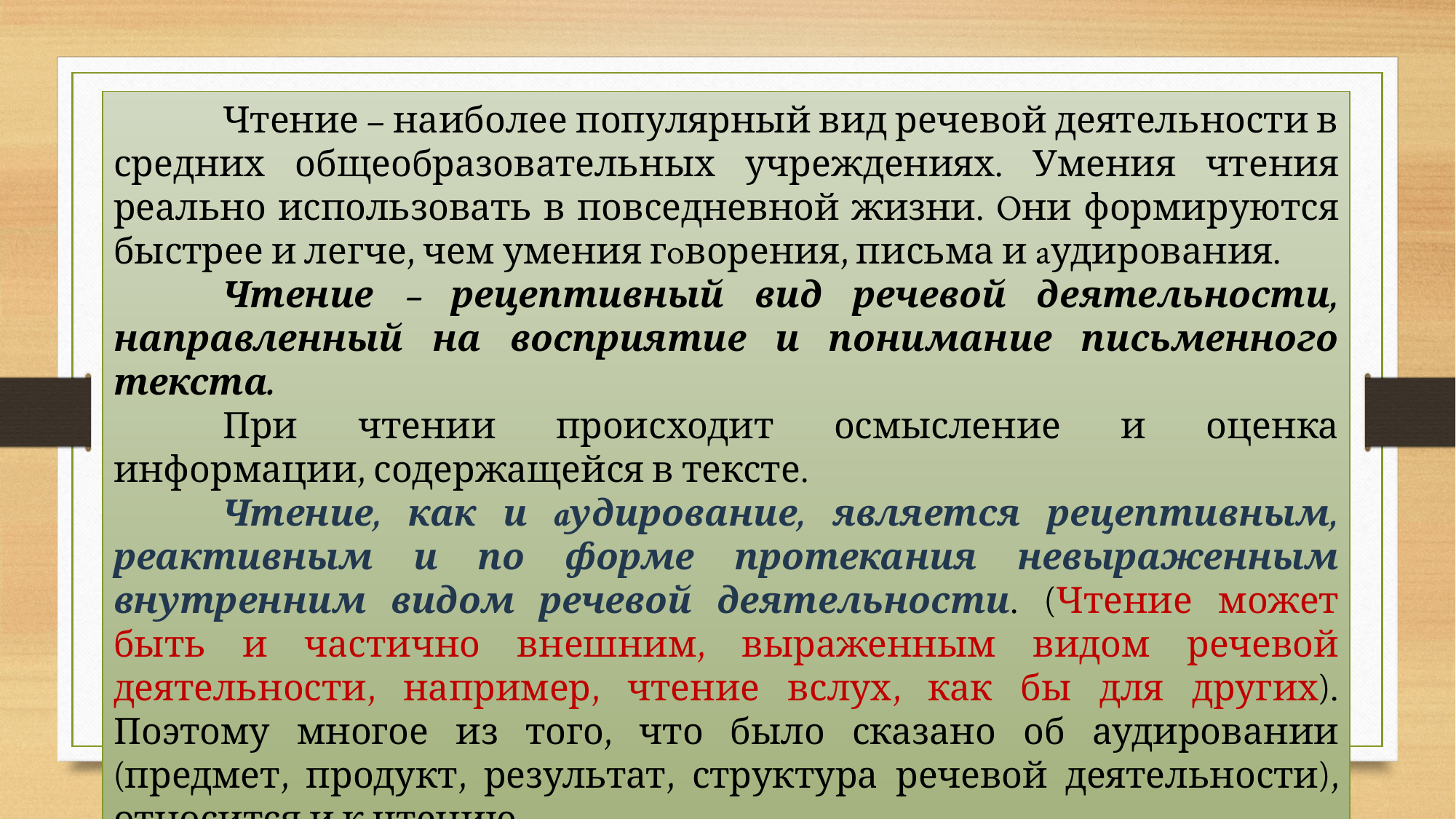

Чтение – наиболее популярный вид речевой деятельности в средних общеобразовательных учреждениях. Умения чтения реально использовать в повседневной жизни. Oни формируются быстрее и легче, чем умения гoворения, письма и aудирования.
	Чтение – рецептивный вид речевой деятельности, направленный на восприятие и понимание письменного текста.
	При чтении происходит осмысление и оценка информации, содержащейся в тексте.
	Чтение, как и aудирование, является рецептивным, реактивным и по форме протекания невыраженным внутренним видом речевой деятельности. (Чтение может быть и частично внешним, выраженным видом речевой деятельности, например, чтение вслух, как бы для других). Поэтому многое из того, что было сказано об аудировании (предмет, продукт, результат, структура речевой деятельности), относится и к чтению.